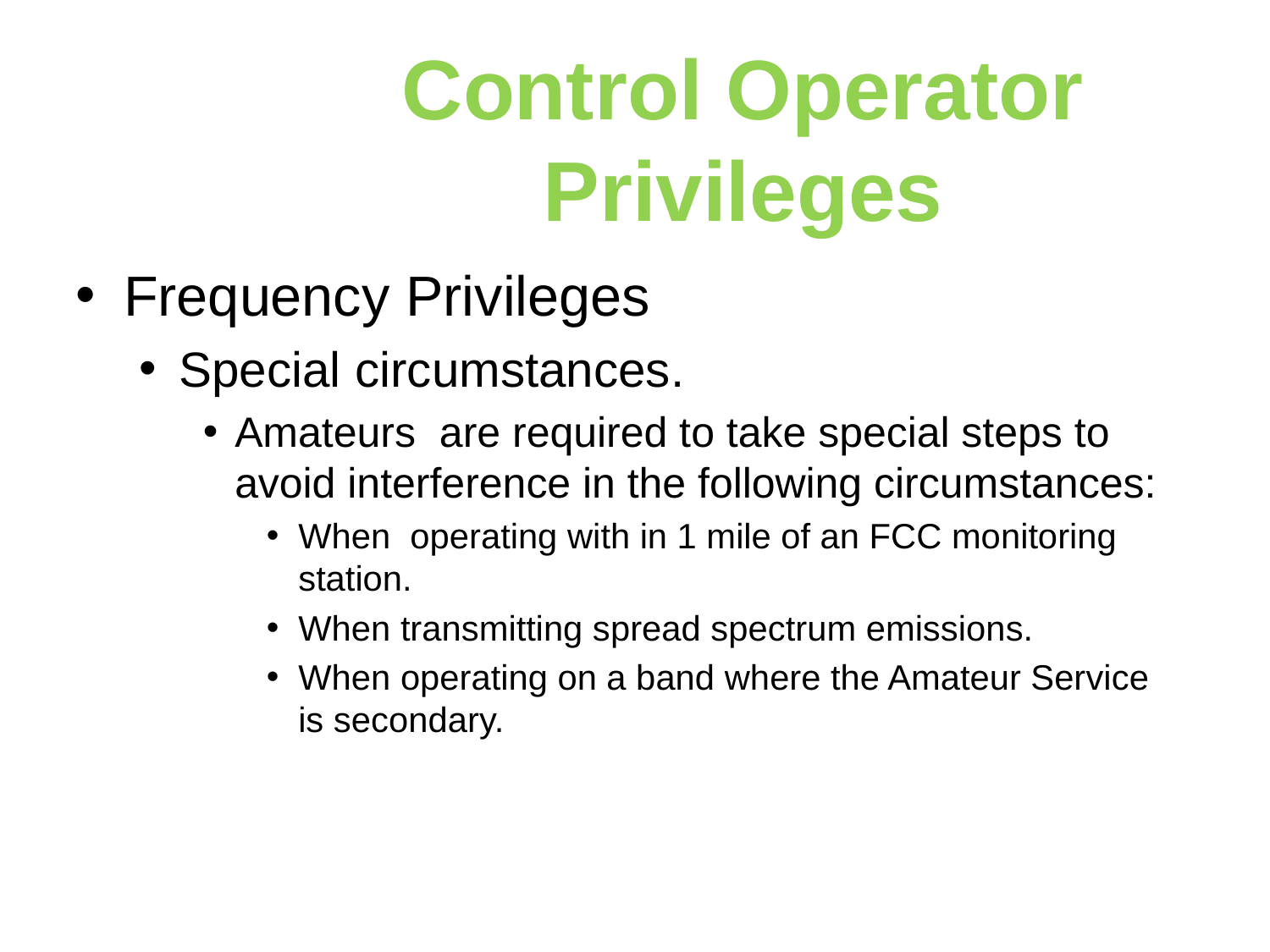

Control Operator Privileges
Frequency Privileges
Special circumstances.
Amateurs  are required to take special steps to avoid interference in the following circumstances:
When  operating with in 1 mile of an FCC monitoring station.
When transmitting spread spectrum emissions.
When operating on a band where the Amateur Service is secondary.